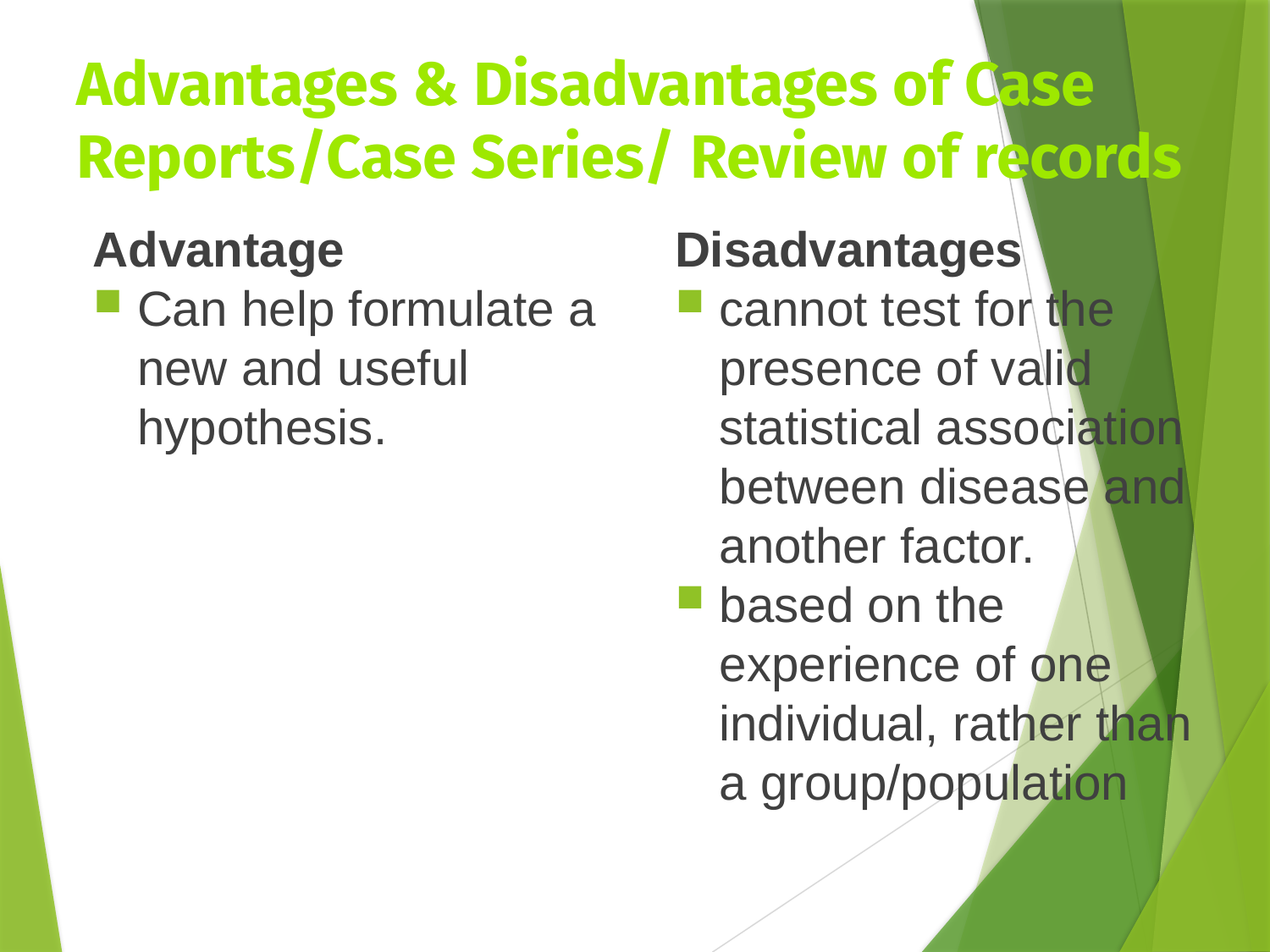

# Advantages & Disadvantages of Case Reports/Case Series/ Review of records
Advantage
Can help formulate a new and useful hypothesis.

Disadvantages
cannot test for the presence of valid statistical association between disease and another factor.
based on the experience of one individual, rather than a group/population